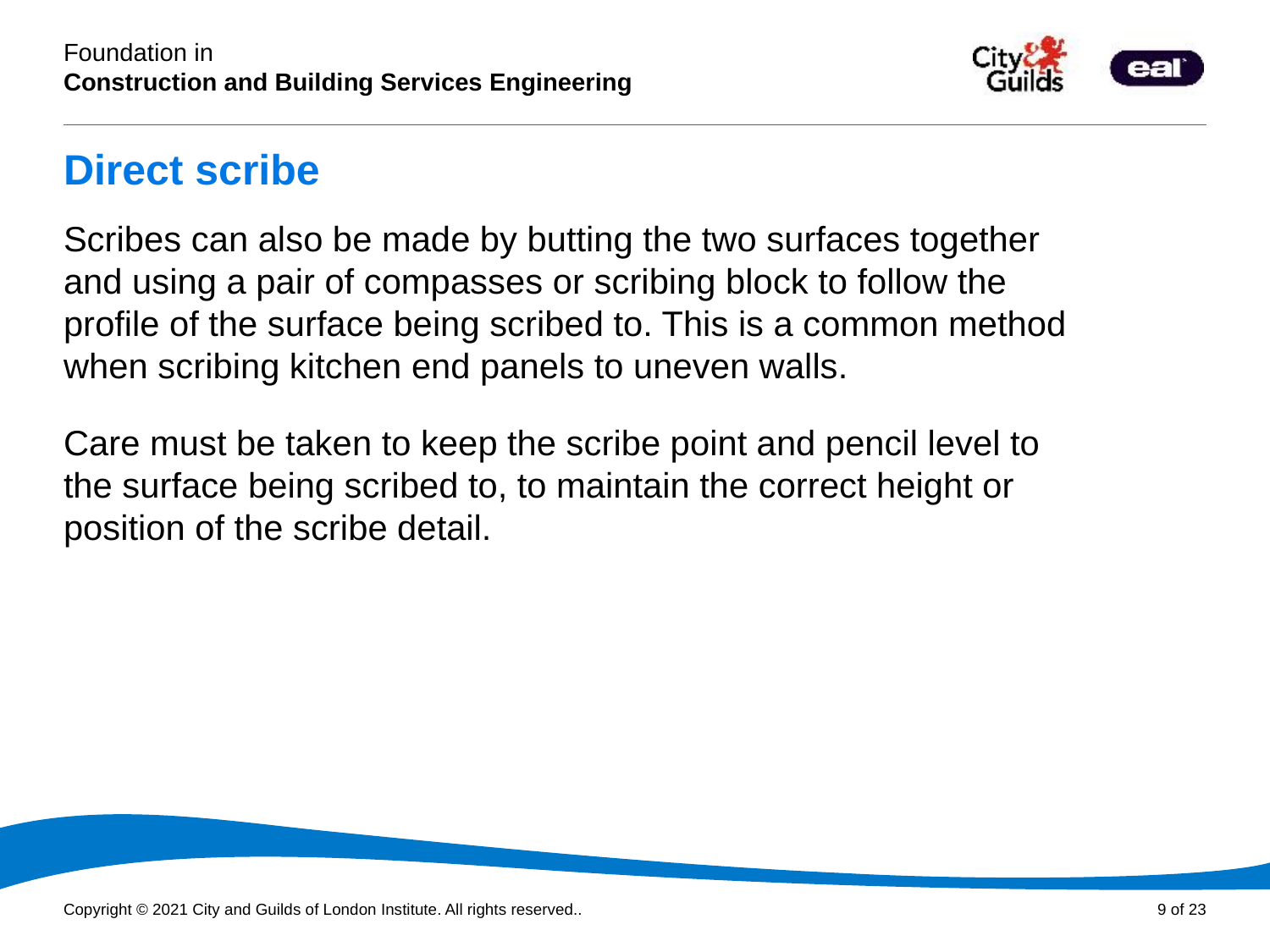

# Direct scribe
Scribes can also be made by butting the two surfaces together and using a pair of compasses or scribing block to follow the profile of the surface being scribed to. This is a common method when scribing kitchen end panels to uneven walls.
Care must be taken to keep the scribe point and pencil level to the surface being scribed to, to maintain the correct height or position of the scribe detail.